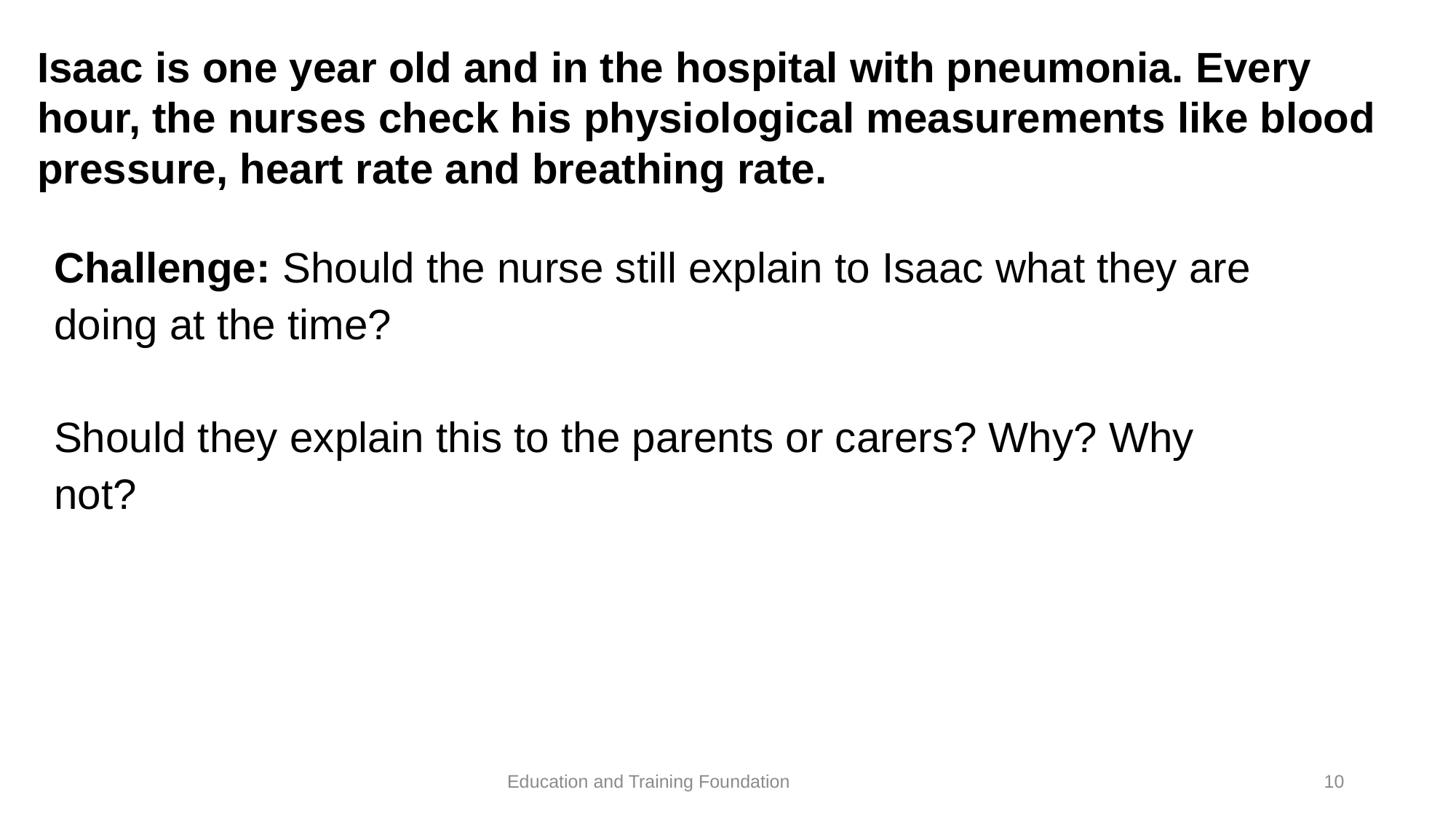

# Isaac is one year old and in the hospital with pneumonia. Every hour, the nurses check his physiological measurements like blood pressure, heart rate and breathing rate.
Challenge: Should the nurse still explain to Isaac what they are doing at the time?

Should they explain this to the parents or carers? Why? Why not?
10
Education and Training Foundation